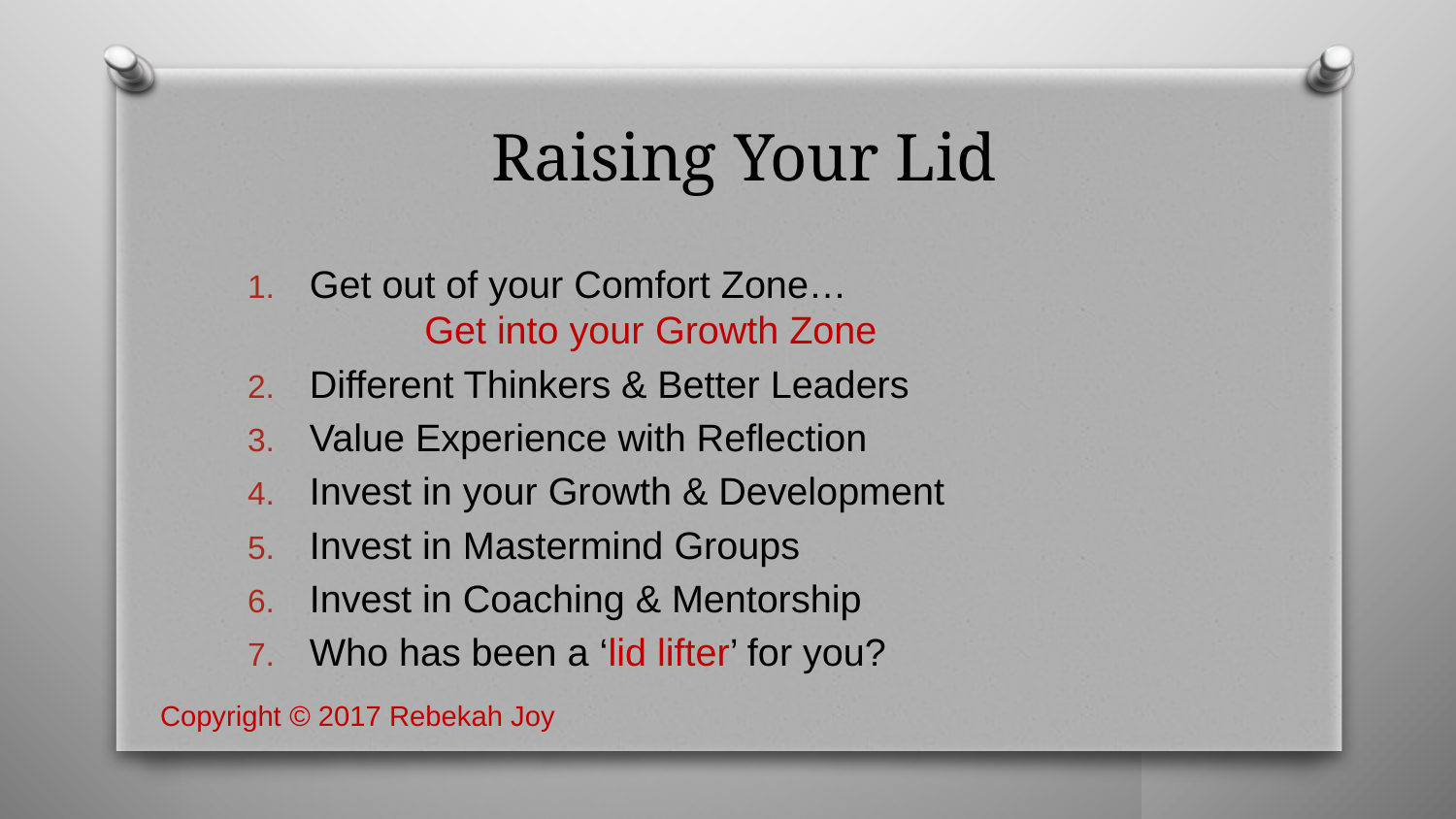

# Raising Your Lid
Get out of your Comfort Zone…
	Get into your Growth Zone
Different Thinkers & Better Leaders
Value Experience with Reflection
Invest in your Growth & Development
Invest in Mastermind Groups
Invest in Coaching & Mentorship
Who has been a ‘lid lifter’ for you?

Copyright © 2017 Rebekah Joy